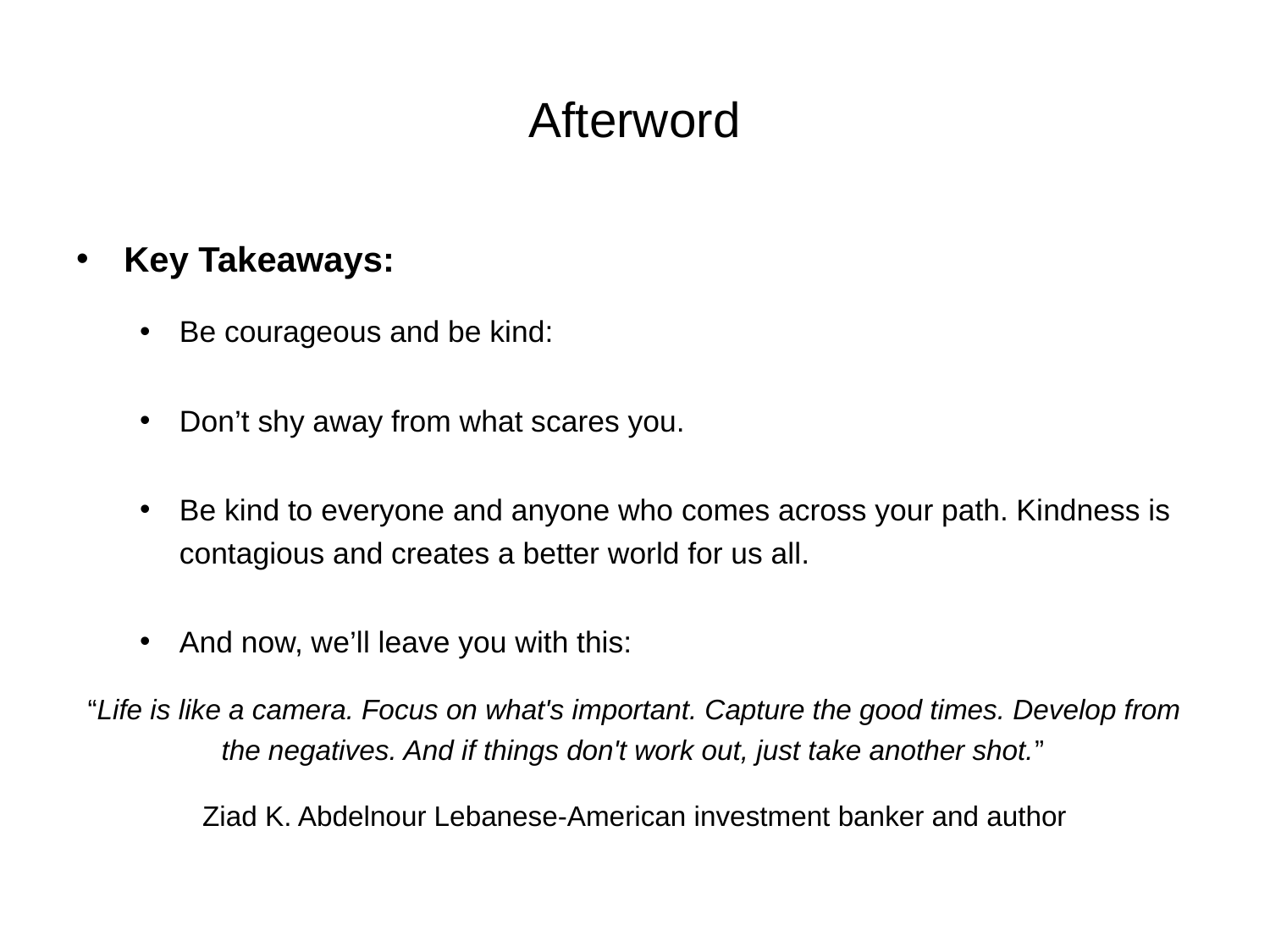

# Afterword
Key Takeaways:

Be courageous and be kind:

Don’t shy away from what scares you.

Be kind to everyone and anyone who comes across your path. Kindness is contagious and creates a better world for us all.

And now, we’ll leave you with this:

“Life is like a camera. Focus on what's important. Capture the good times. Develop from the negatives. And if things don't work out, just take another shot.”

Ziad K. Abdelnour Lebanese-American investment banker and author